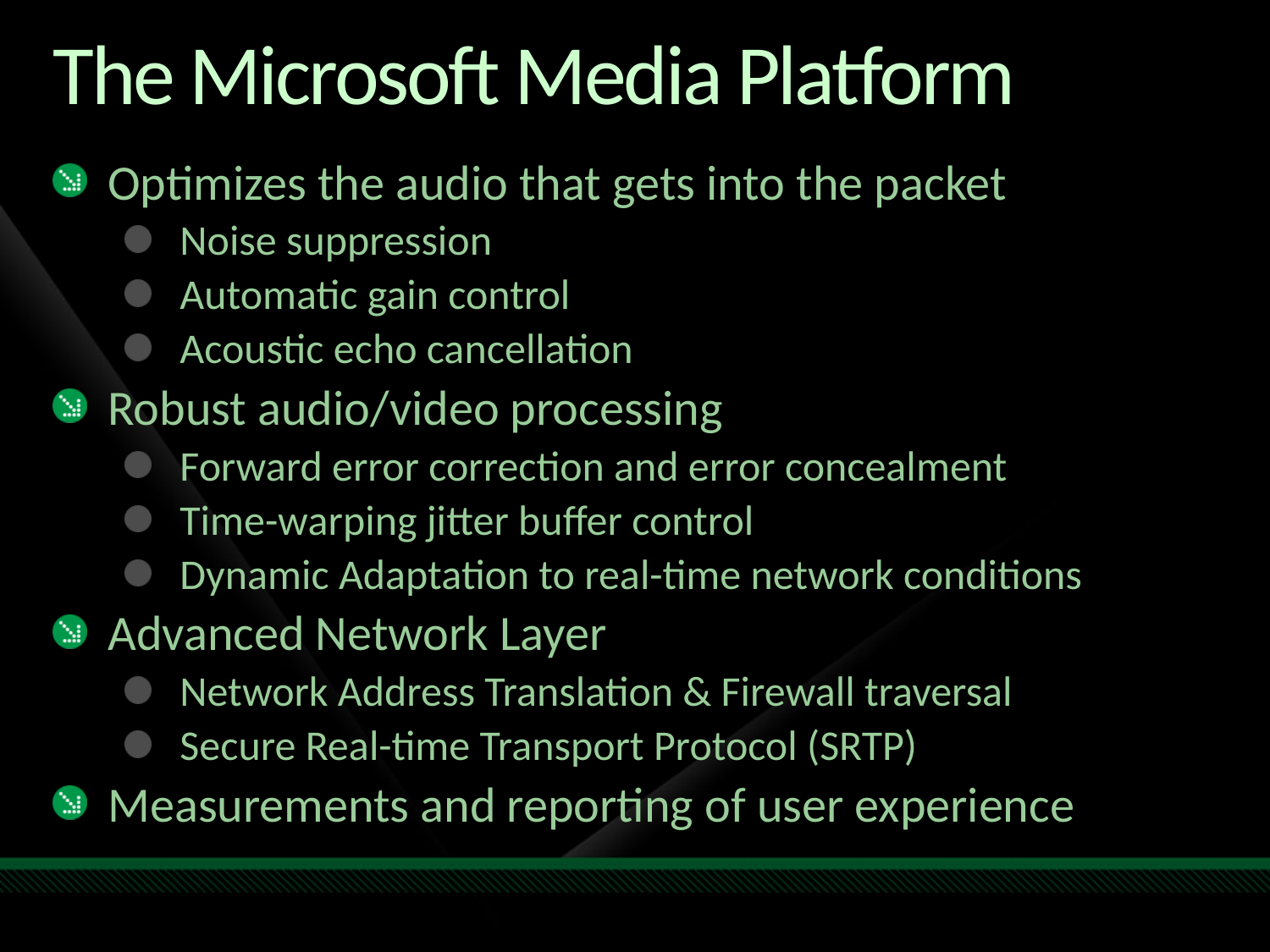

# The Microsoft Media Platform
Optimizes the audio that gets into the packet
Noise suppression
Automatic gain control
Acoustic echo cancellation
Robust audio/video processing
Forward error correction and error concealment
Time-warping jitter buffer control
Dynamic Adaptation to real-time network conditions
Advanced Network Layer
Network Address Translation & Firewall traversal
Secure Real-time Transport Protocol (SRTP)
Measurements and reporting of user experience